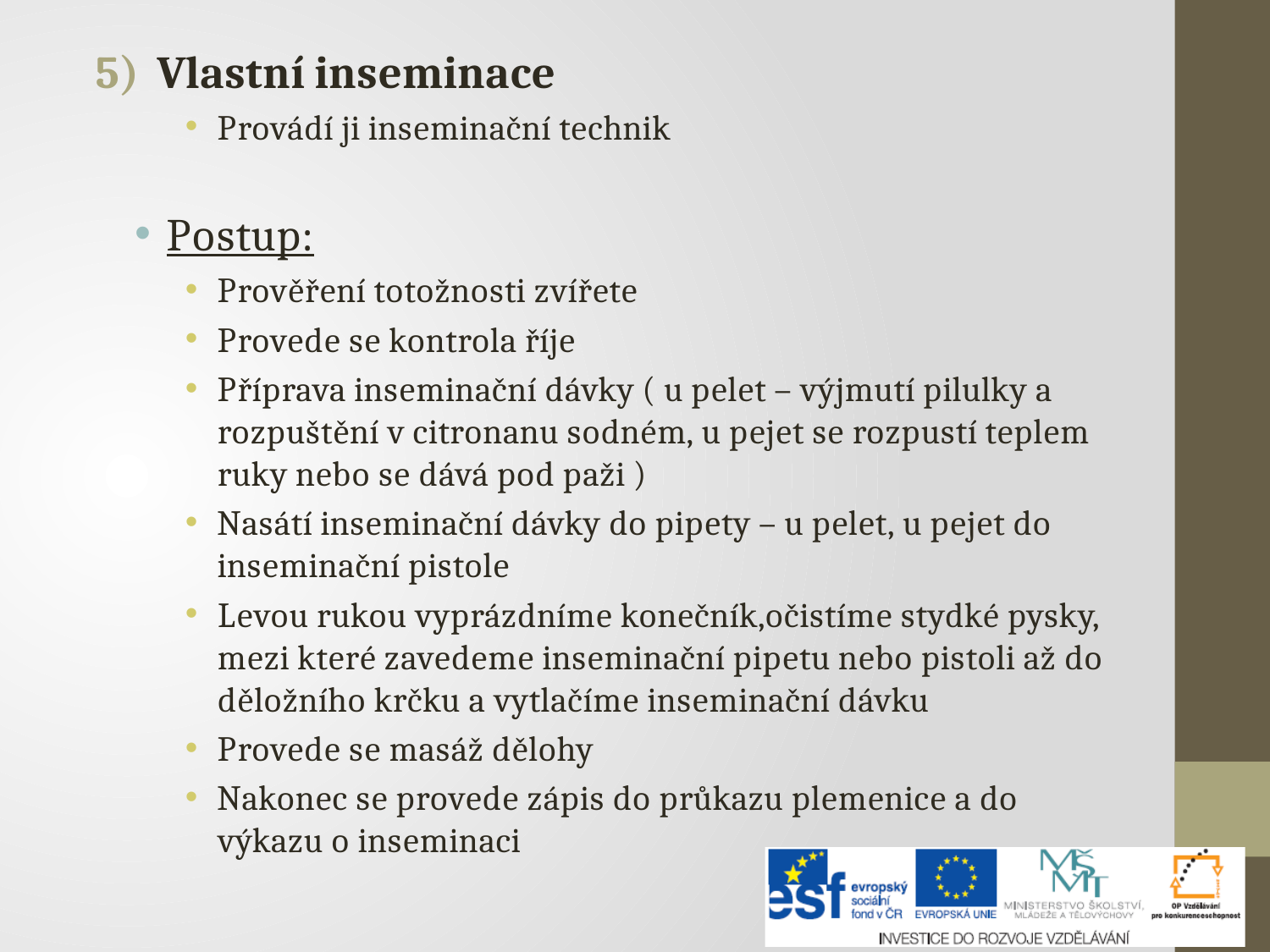

Vlastní inseminace
Provádí ji inseminační technik

Postup:
Prověření totožnosti zvířete
Provede se kontrola říje
Příprava inseminační dávky ( u pelet – výjmutí pilulky a rozpuštění v citronanu sodném, u pejet se rozpustí teplem ruky nebo se dává pod paži )
Nasátí inseminační dávky do pipety – u pelet, u pejet do inseminační pistole
Levou rukou vyprázdníme konečník,očistíme stydké pysky, mezi které zavedeme inseminační pipetu nebo pistoli až do děložního krčku a vytlačíme inseminační dávku
Provede se masáž dělohy
Nakonec se provede zápis do průkazu plemenice a do výkazu o inseminaci